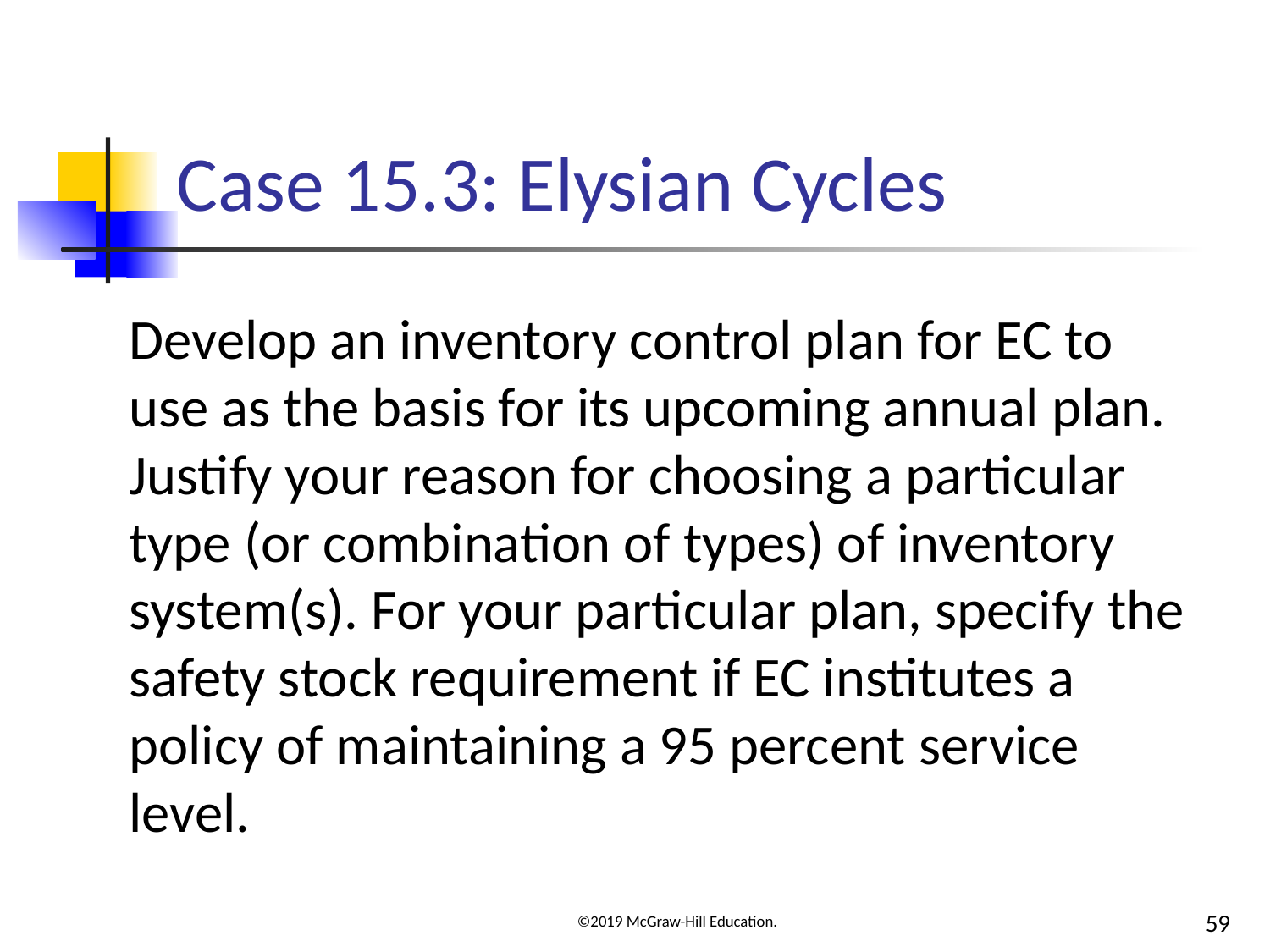

# Case 15.3: Elysian Cycles
Develop an inventory control plan for EC to use as the basis for its upcoming annual plan. Justify your reason for choosing a particular type (or combination of types) of inventory system(s). For your particular plan, specify the safety stock requirement if EC institutes a policy of maintaining a 95 percent service level.